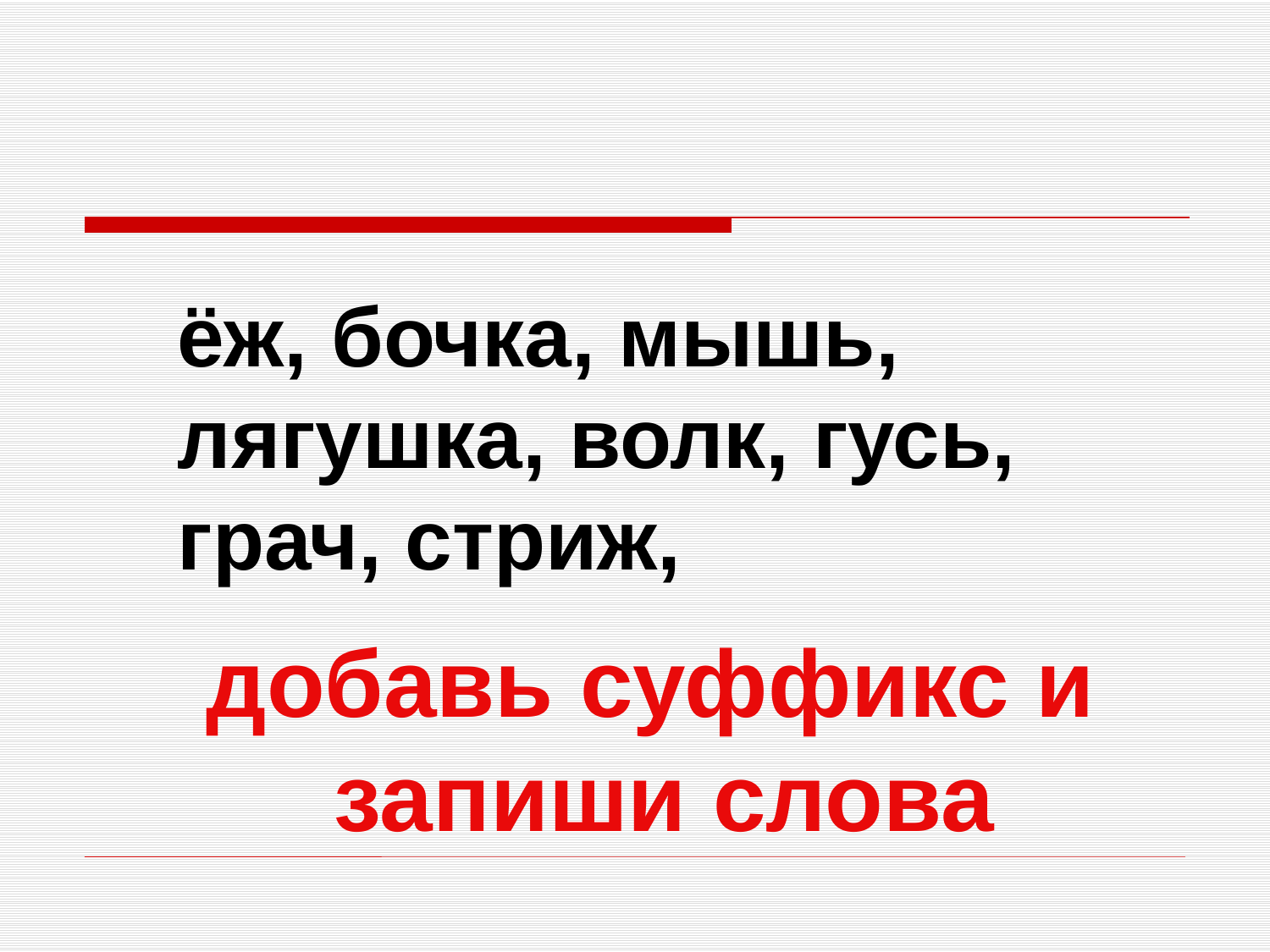

ёж, бочка, мышь, лягушка, волк, гусь, грач, стриж,
добавь суффикс и
 запиши слова